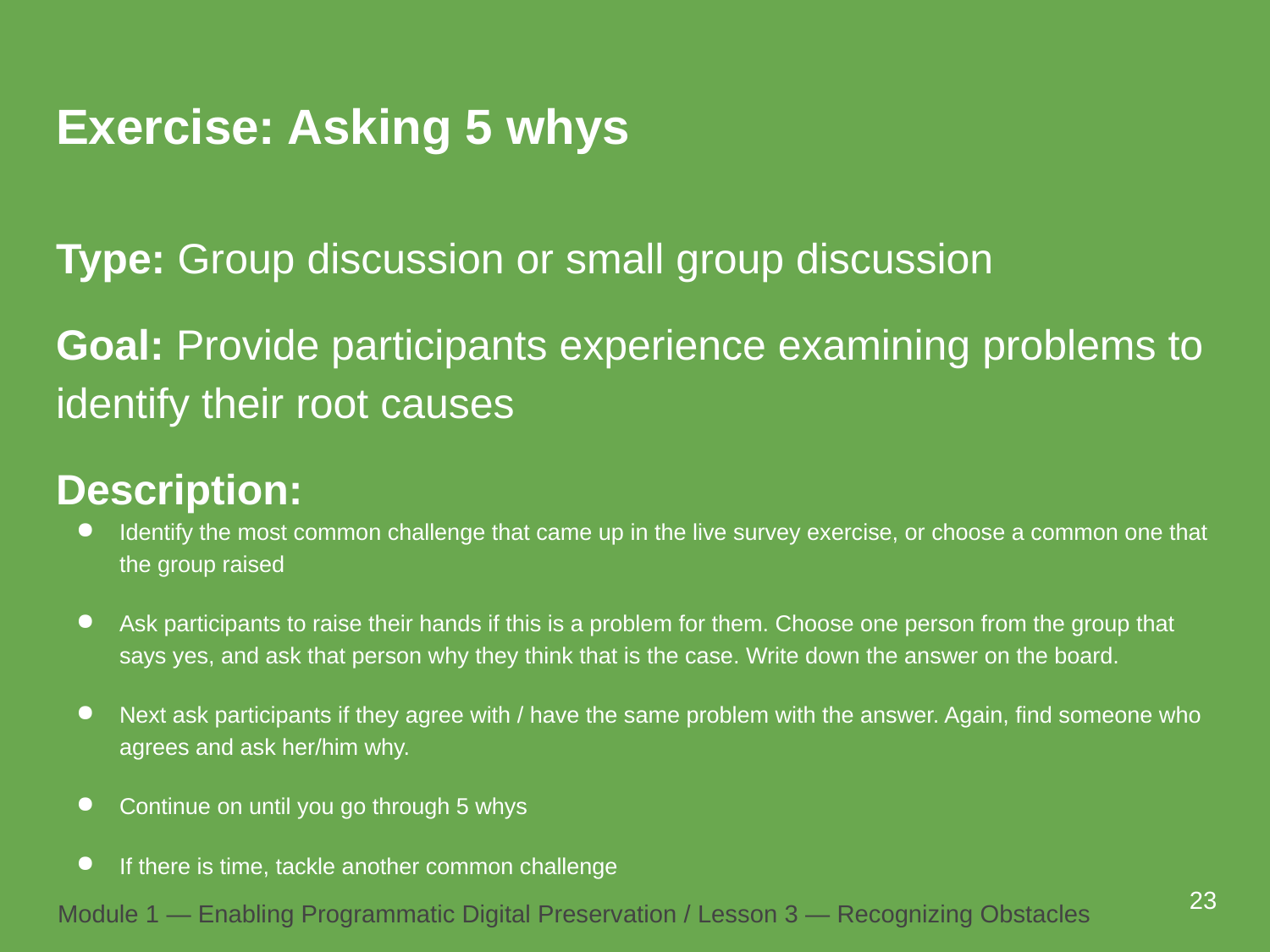

# Exercise: Asking 5 whys
Type: Group discussion or small group discussion
Goal: Provide participants experience examining problems to identify their root causes
Description:
Identify the most common challenge that came up in the live survey exercise, or choose a common one that the group raised
Ask participants to raise their hands if this is a problem for them. Choose one person from the group that says yes, and ask that person why they think that is the case. Write down the answer on the board.
Next ask participants if they agree with / have the same problem with the answer. Again, find someone who agrees and ask her/him why.
Continue on until you go through 5 whys
If there is time, tackle another common challenge
23
Module 1 — Enabling Programmatic Digital Preservation / Lesson 3 — Recognizing Obstacles